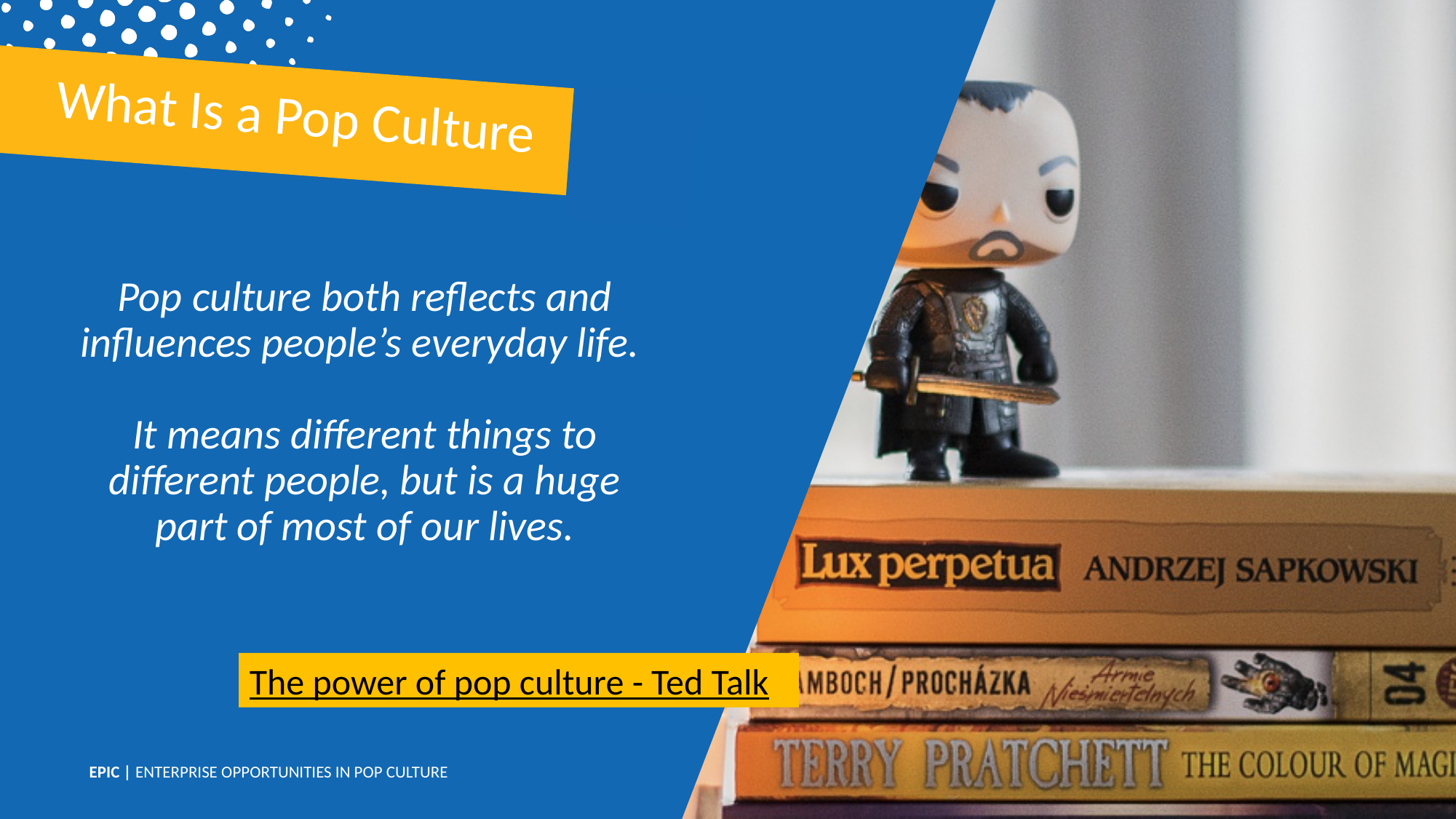

What Is a Pop Culture

Pop culture both reflects and influences people’s everyday life.

It means different things to different people, but is a huge part of most of our lives.

The power of pop culture - Ted Talk